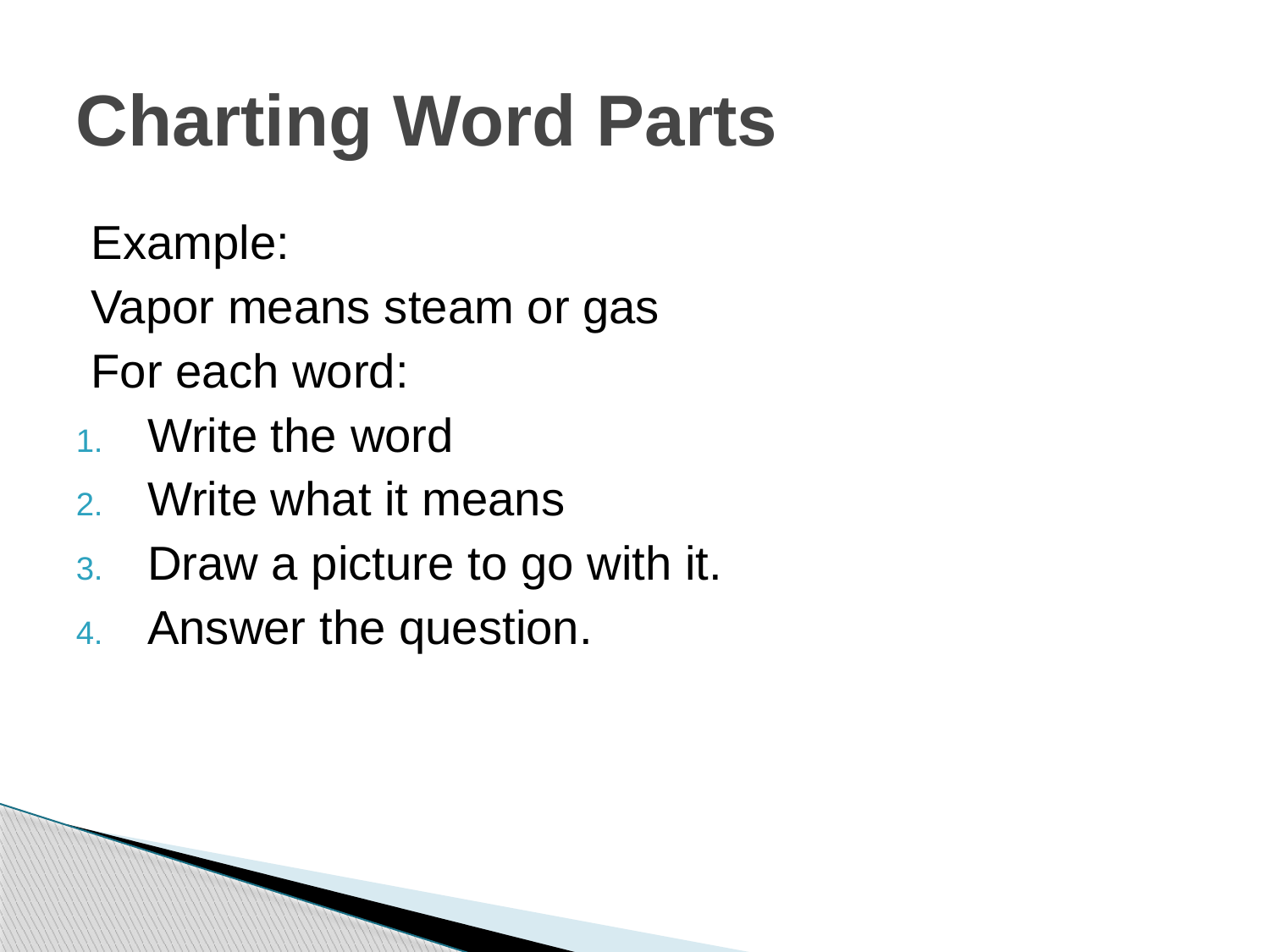

# Charting Word Parts
Example:
Vapor means steam or gas
For each word:
Write the word
Write what it means
Draw a picture to go with it.
Answer the question.